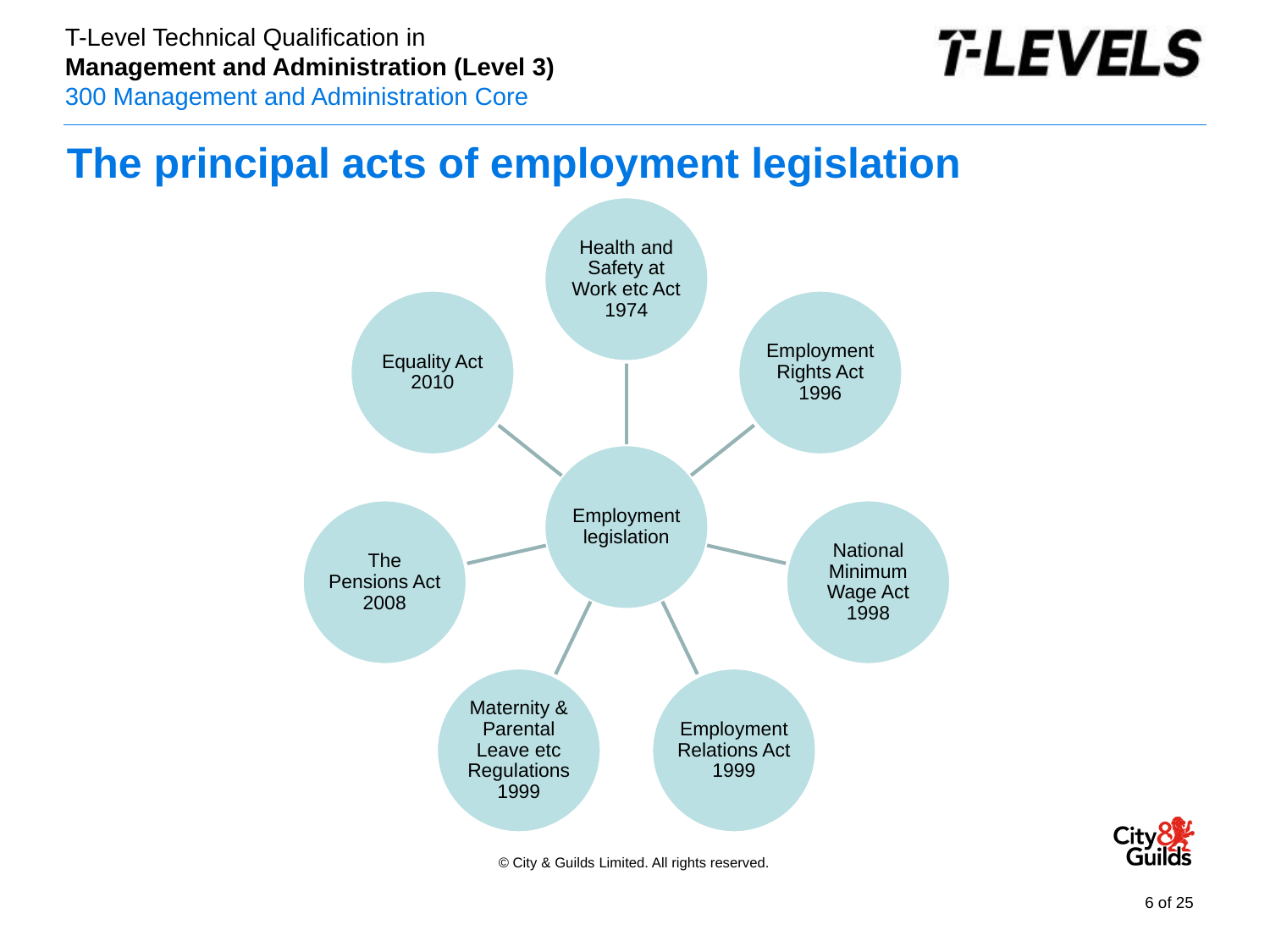

# The principal acts of employment legislation
Employment legislation

Health and Safety at Work etc Act 1974

Employment Rights Act 1996

National Minimum Wage Act 1998

Employment Relations Act 1999

Maternity & Parental Leave etc Regulations 1999

The Pensions Act 2008

Equality Act 2010